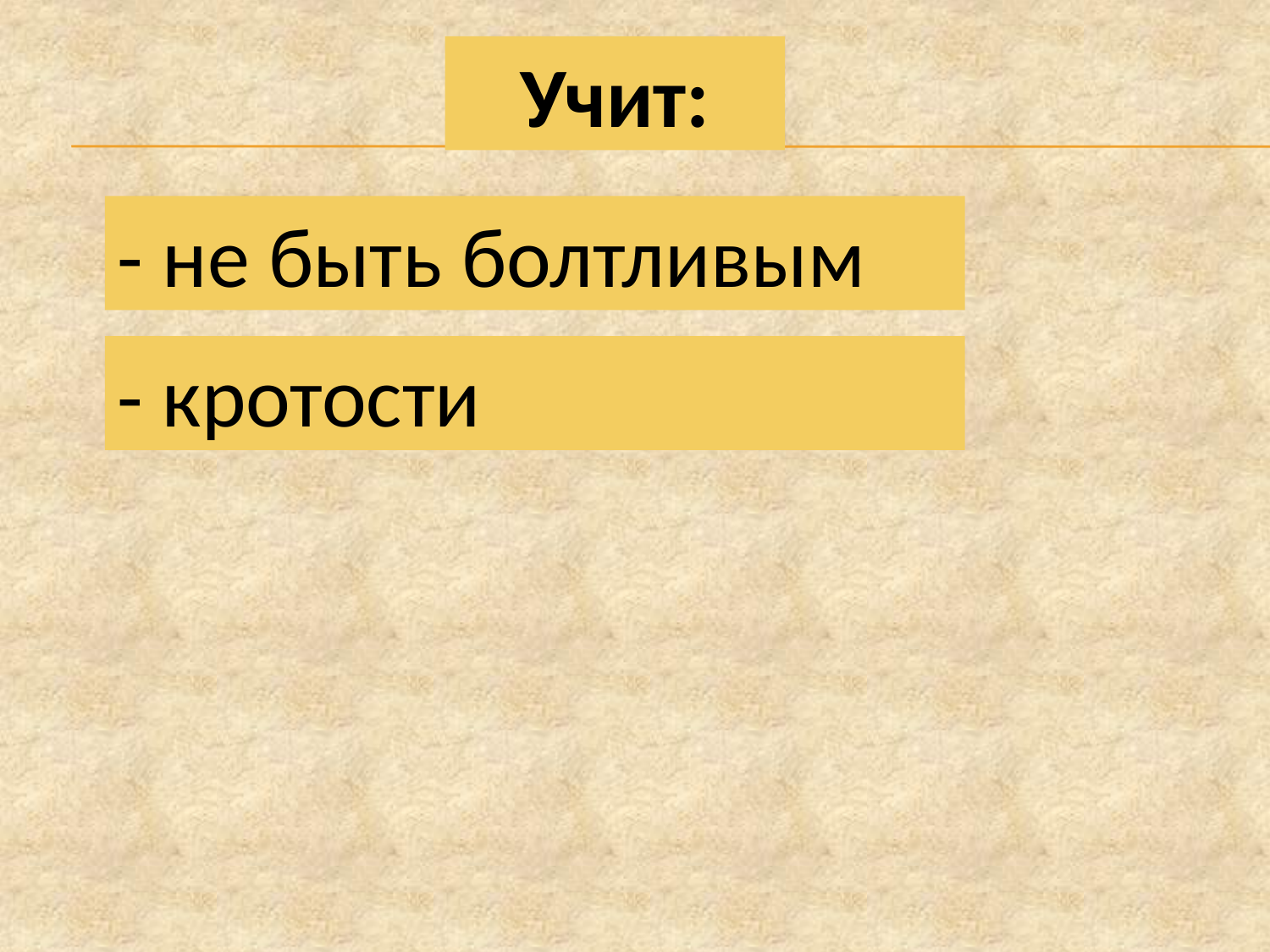

Учит:
- не быть болтливым
- кротости